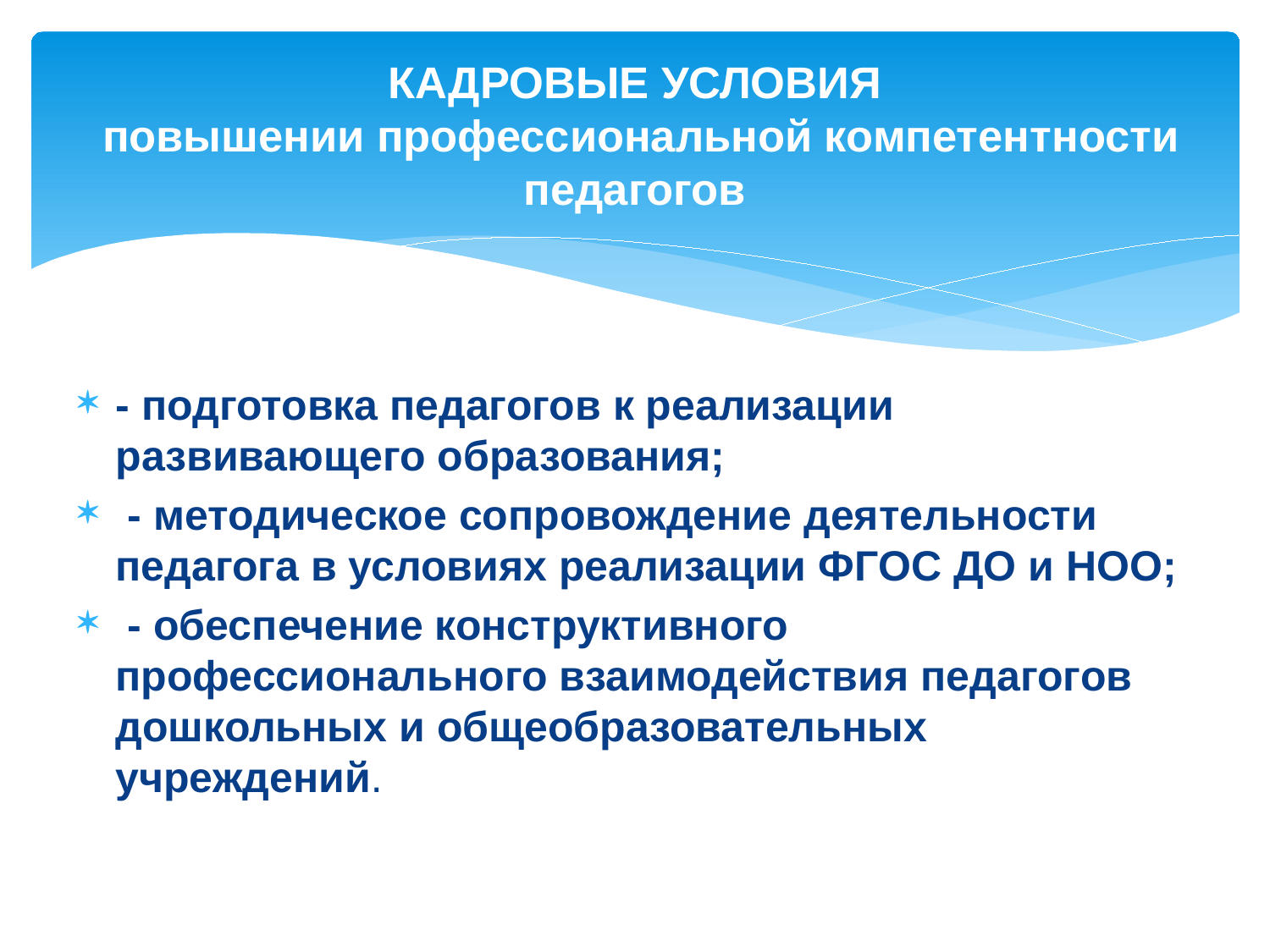

# КАДРОВЫЕ УСЛОВИЯ повышении профессиональной компетентности педагогов
- подготовка педагогов к реализации развивающего образования;
 - методическое сопровождение деятельности педагога в условиях реализации ФГОС ДО и НОО;
 - обеспечение конструктивного профессионального взаимодействия педагогов дошкольных и общеобразовательных учреждений.